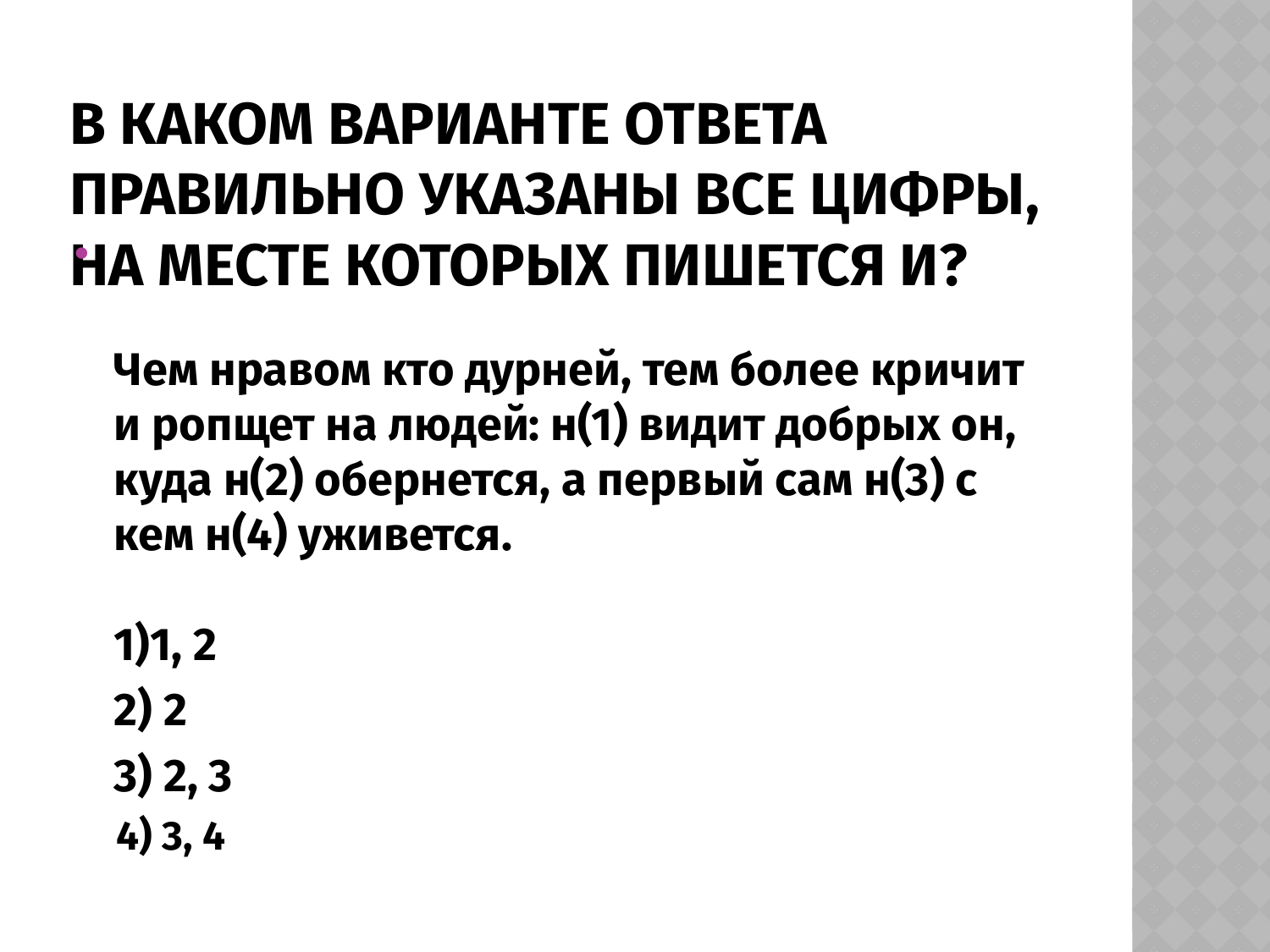

# В каком варианте ответа правильно указаны все цифры, на месте которых пишется И?
Чем нравом кто дурней, тем более кричит и ропщет на людей: н(1) видит добрых он, куда н(2) обернется, а первый сам н(3) с кем н(4) уживется.
1)1, 2
	2) 2
	3) 2, 3
4) 3, 4